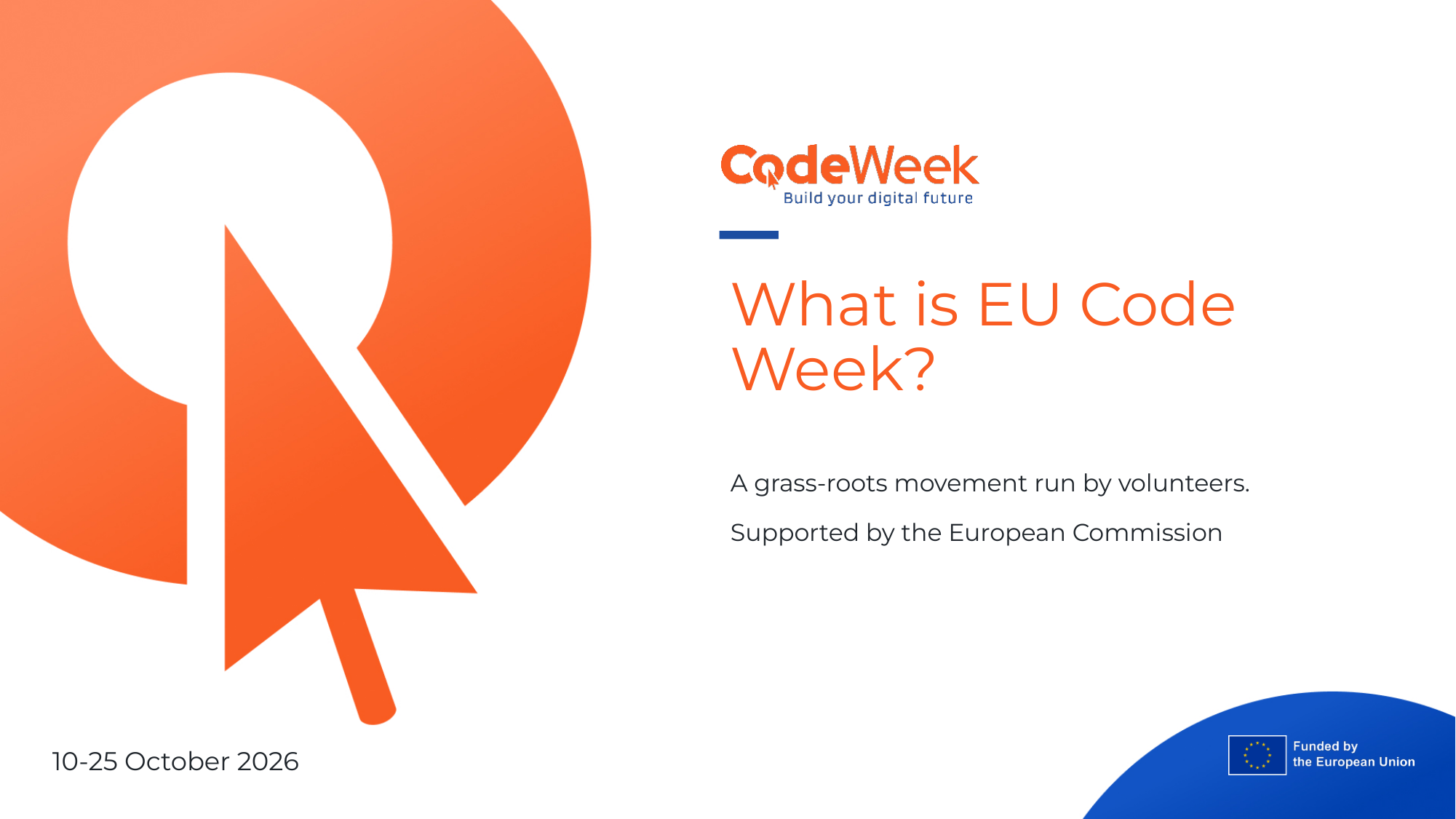

# What is EU Code Week?

A grass-roots movement run by volunteers.
Supported by the European Commission